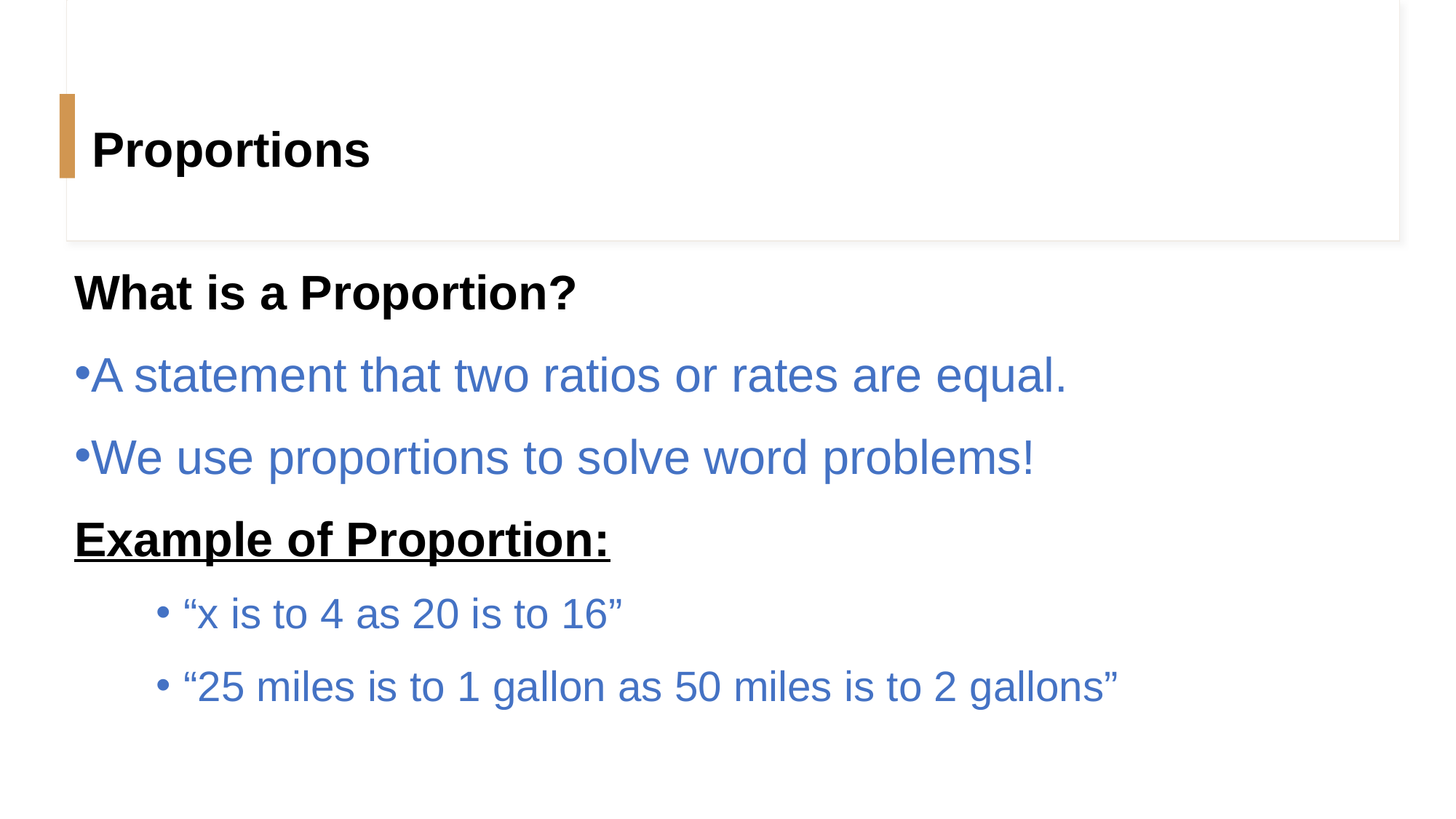

# Proportions
What is a Proportion?
A statement that two ratios or rates are equal.
We use proportions to solve word problems!
Example of Proportion:
“x is to 4 as 20 is to 16”
“25 miles is to 1 gallon as 50 miles is to 2 gallons”